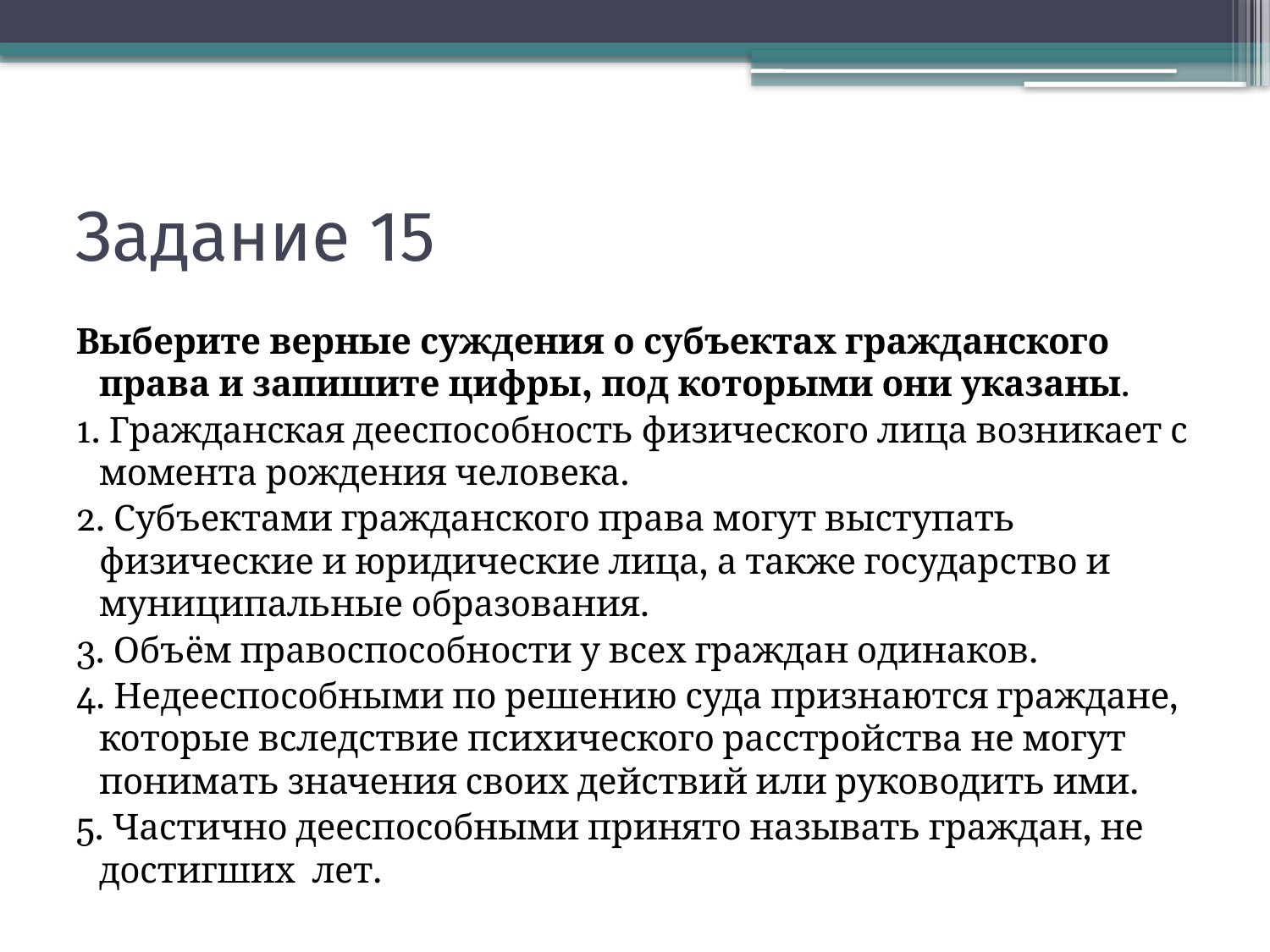

# Задание 15
Выберите верные суждения о субъектах гражданского права и запишите цифры, под которыми они указаны.
1. Гражданская дееспособность физического лица возникает с момента рождения человека.
2. Субъектами гражданского права могут выступать физические и юридические лица, а также государство и муниципальные образования.
3. Объём правоспособности у всех граждан одинаков.
4. Недееспособными по решению суда признаются граждане, которые вследствие психического расстройства не могут понимать значения своих действий или руководить ими.
5. Частично дееспособными принято называть граждан, не достигших  лет.